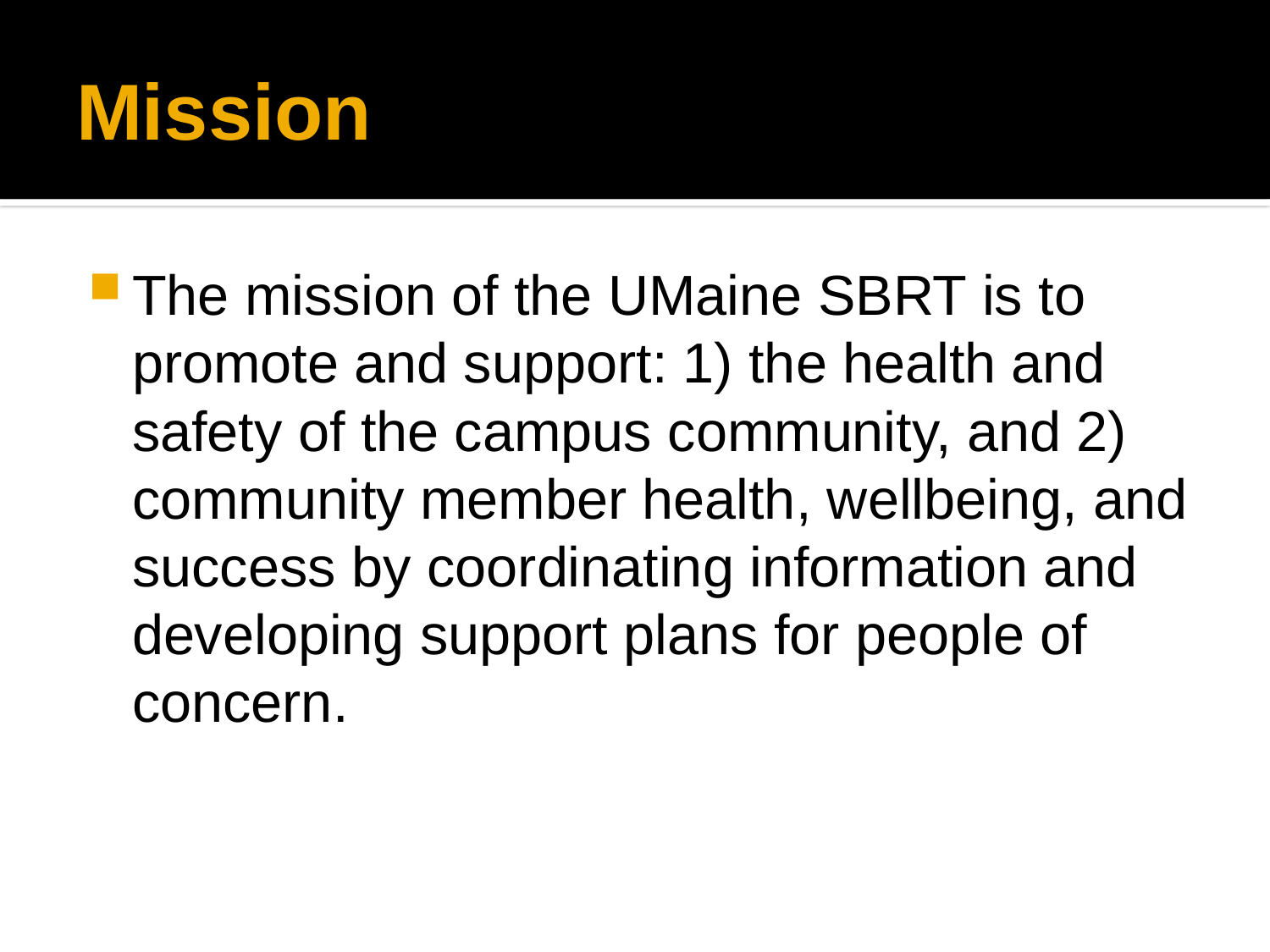

# Mission
The mission of the UMaine SBRT is to promote and support: 1) the health and safety of the campus community, and 2) community member health, wellbeing, and success by coordinating information and developing support plans for people of concern.